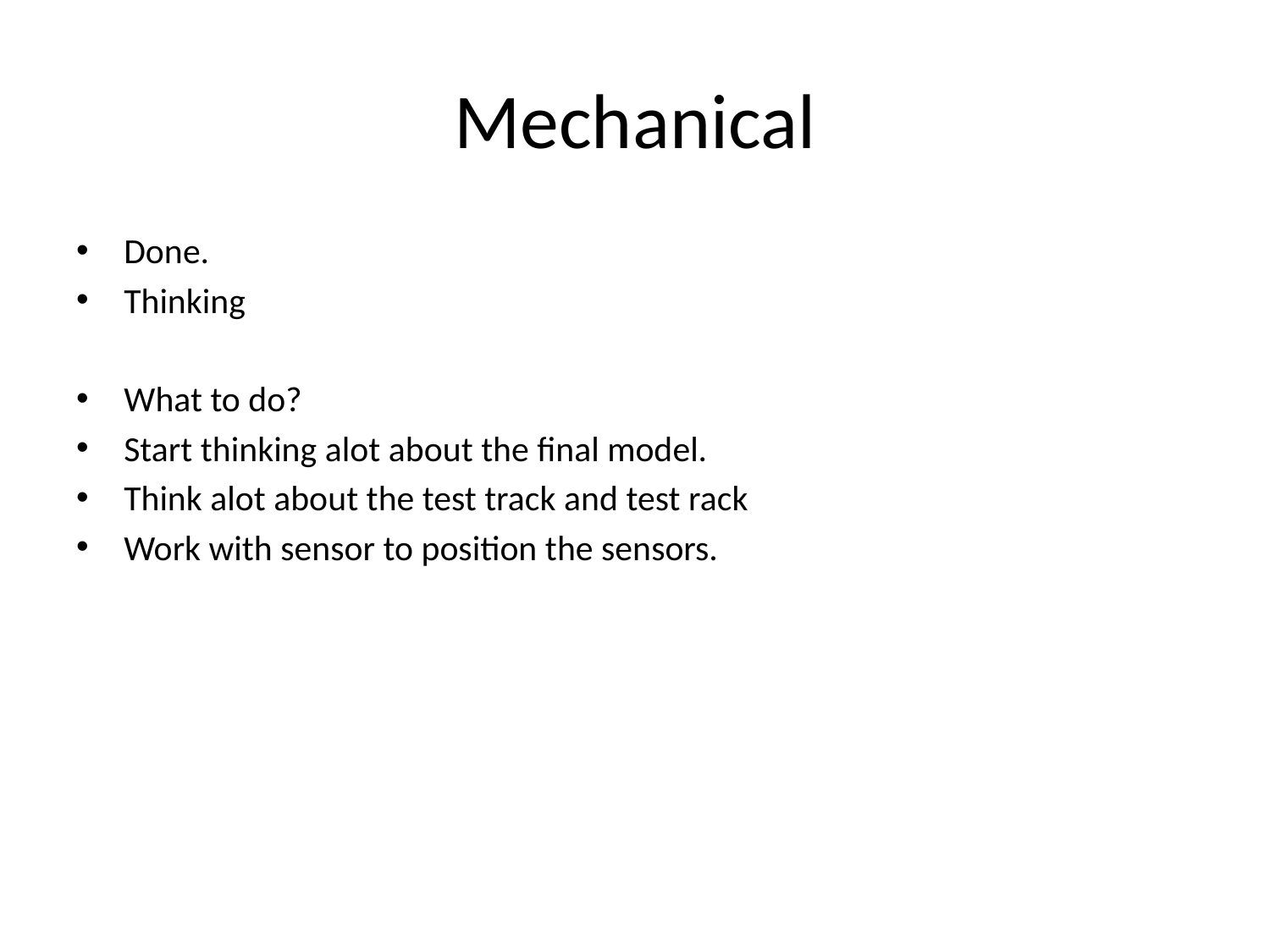

# Mechanical
Done.
Thinking

What to do?
Start thinking alot about the final model.
Think alot about the test track and test rack
Work with sensor to position the sensors.